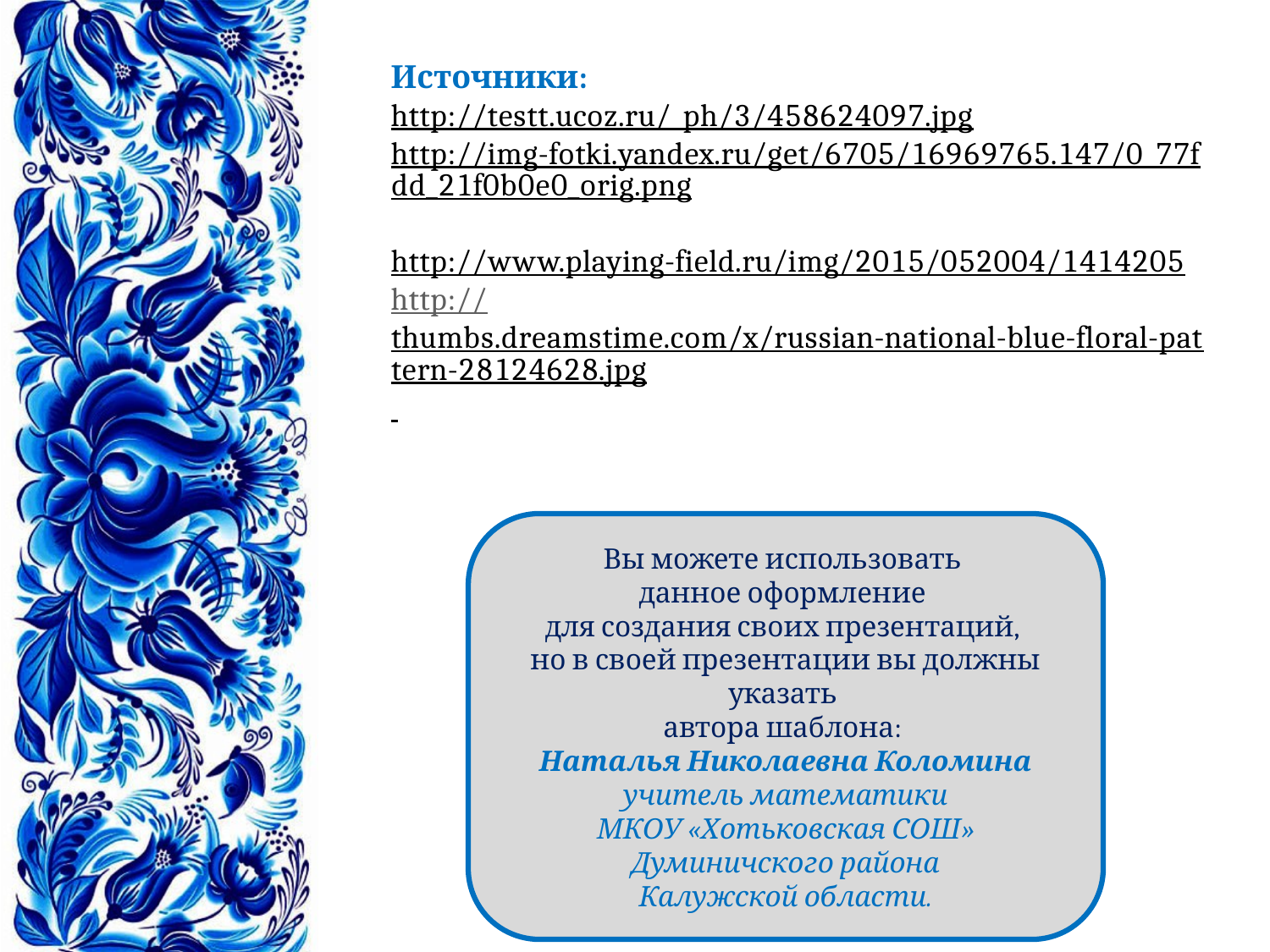

Источники:
http://testt.ucoz.ru/_ph/3/458624097.jpg
http://img-fotki.yandex.ru/get/6705/16969765.147/0_77fdd_21f0b0e0_orig.png
http://www.playing-field.ru/img/2015/052004/1414205
http://thumbs.dreamstime.com/x/russian-national-blue-floral-pattern-28124628.jpg
Вы можете использовать
данное оформление
для создания своих презентаций,
но в своей презентации вы должны указать
автора шаблона:
Наталья Николаевна Коломина
учитель математики
МКОУ «Хотьковская СОШ»
Думиничского района
Калужской области.